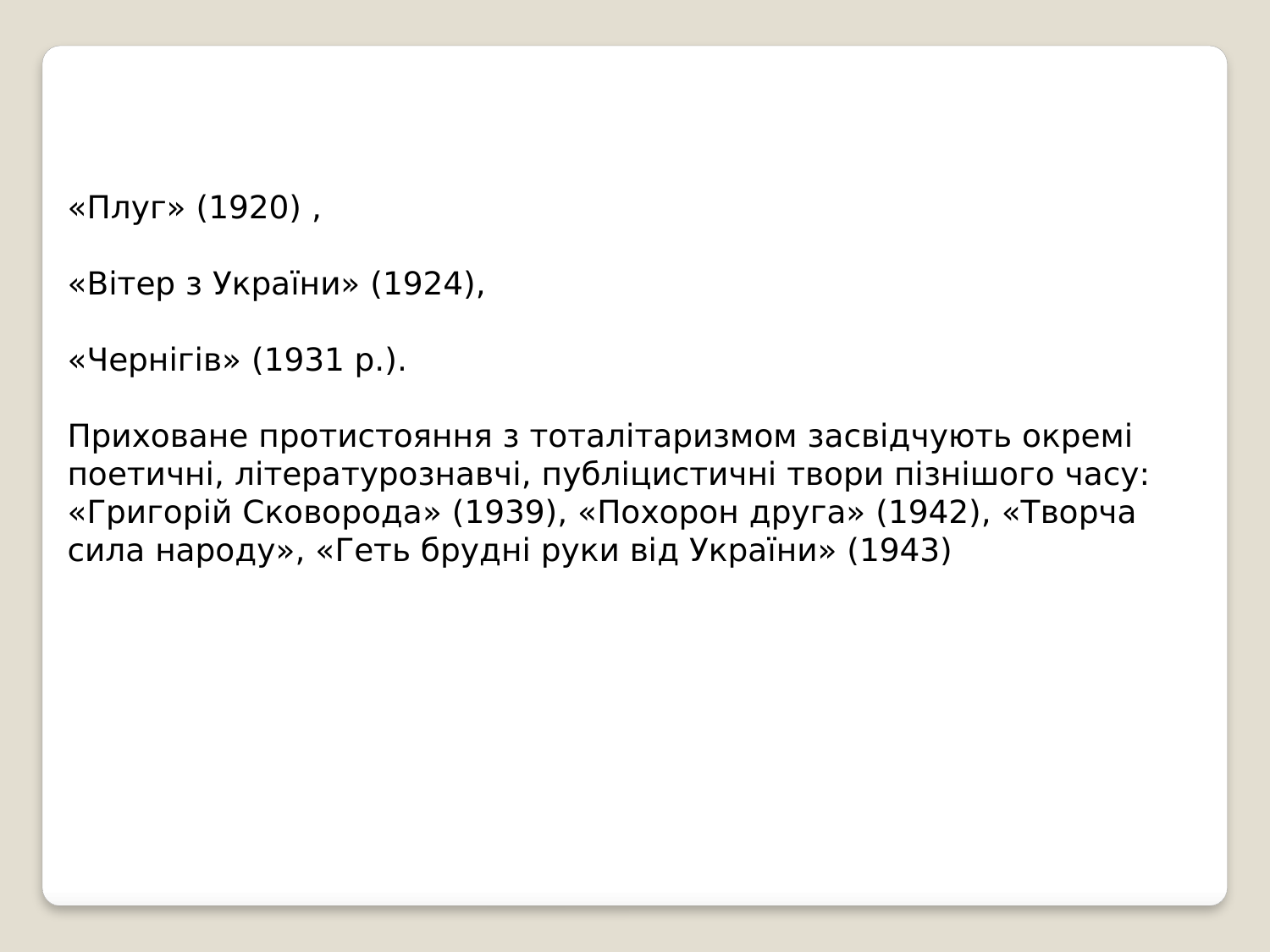

«Плуг» (1920) ,
«Вітер з України» (1924),
«Чернігів» (1931 р.).
Приховане протистояння з тоталітаризмом засвідчують окремі поетичні, літературознавчі, публіцистичні твори пізнішого часу: «Григорій Сковорода» (1939), «Похорон друга» (1942), «Творча сила народу», «Геть брудні руки від України» (1943)